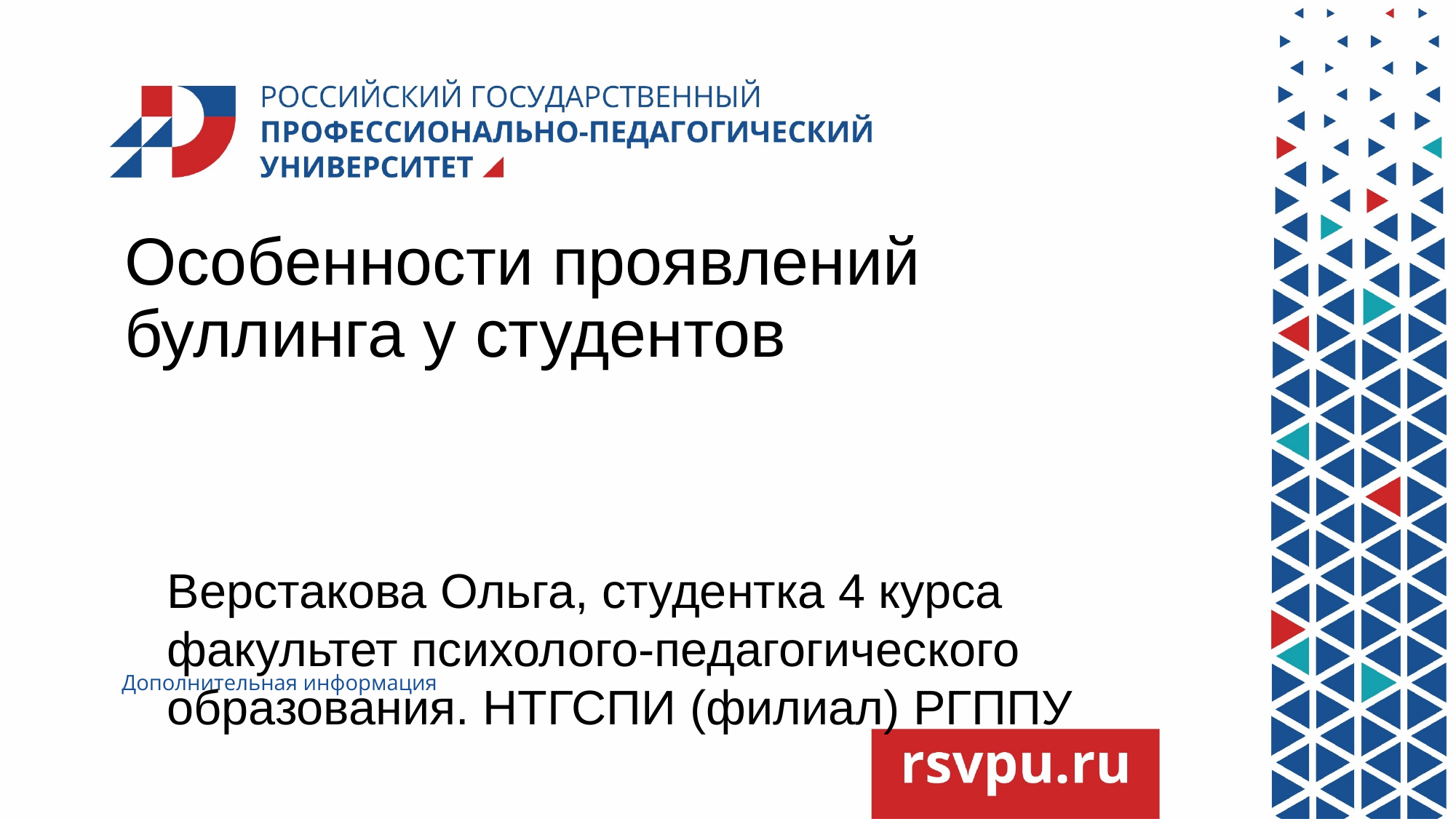

# Особенности проявлений буллинга у студентов
Верстакова Ольга, студентка 4 курса факультет психолого-педагогического образования. НТГСПИ (филиал) РГППУ